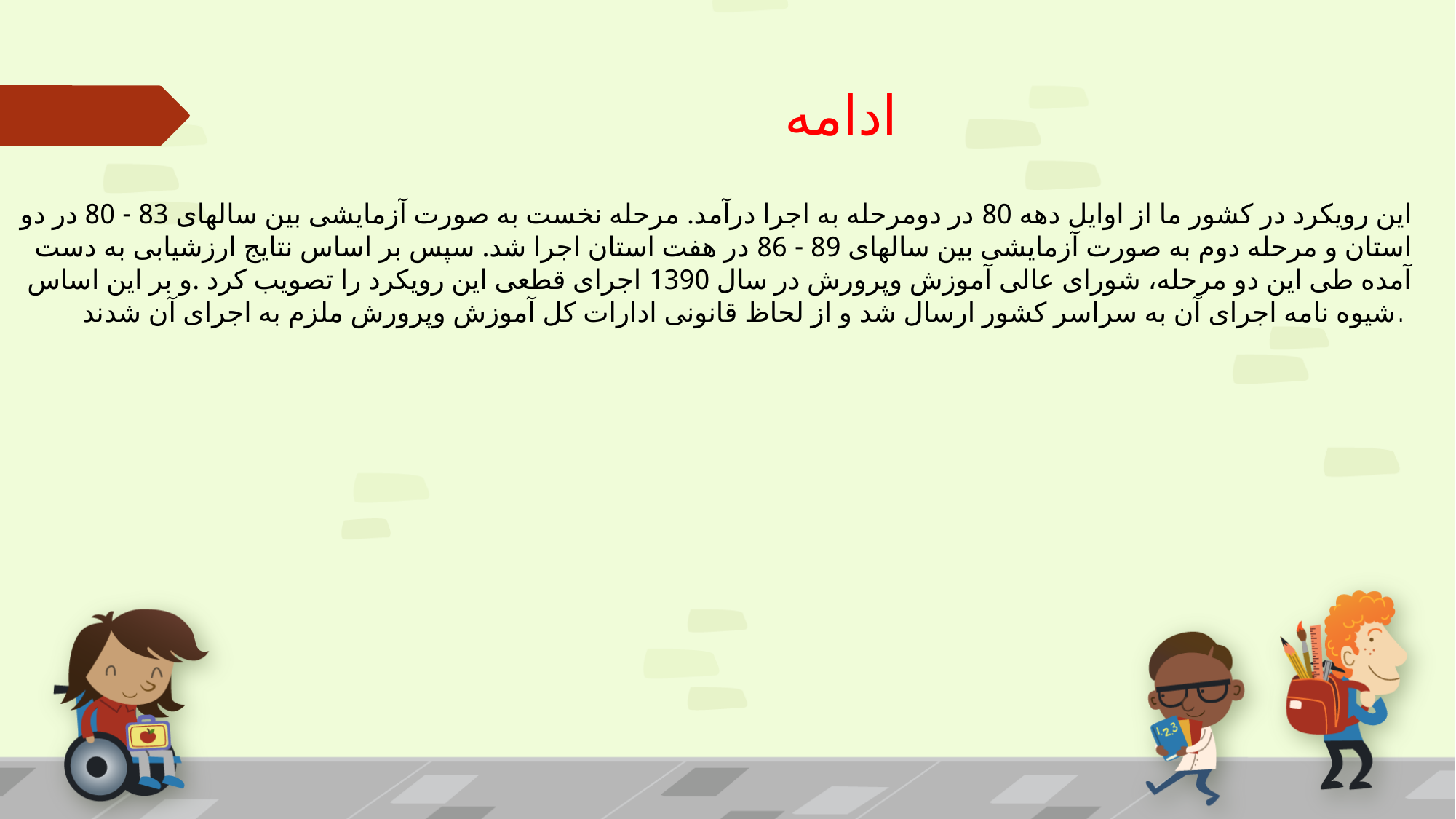

# ادامه
این رویکرد در کشور ما از اوایل دهه 80 در دومرحله به اجرا درآمد. مرحله نخست به صورت آزمایشی بین سالهای 83 - 80 در دو استان و مرحله دوم به صورت آزمایشی بین سالهای 89 - 86 در هفت استان اجرا شد. سپس بر اساس نتایج ارزشیابی به دست آمده طی این دو مرحله، شورای عالی آموزش وپرورش در سال 1390 اجرای قطعی این رویکرد را تصویب کرد .و بر این اساس شیوه نامه اجرای آن به سراسر کشور ارسال شد و از لحاظ قانونی ادارات کل آموزش وپرورش ملزم به اجرای آن شدند.